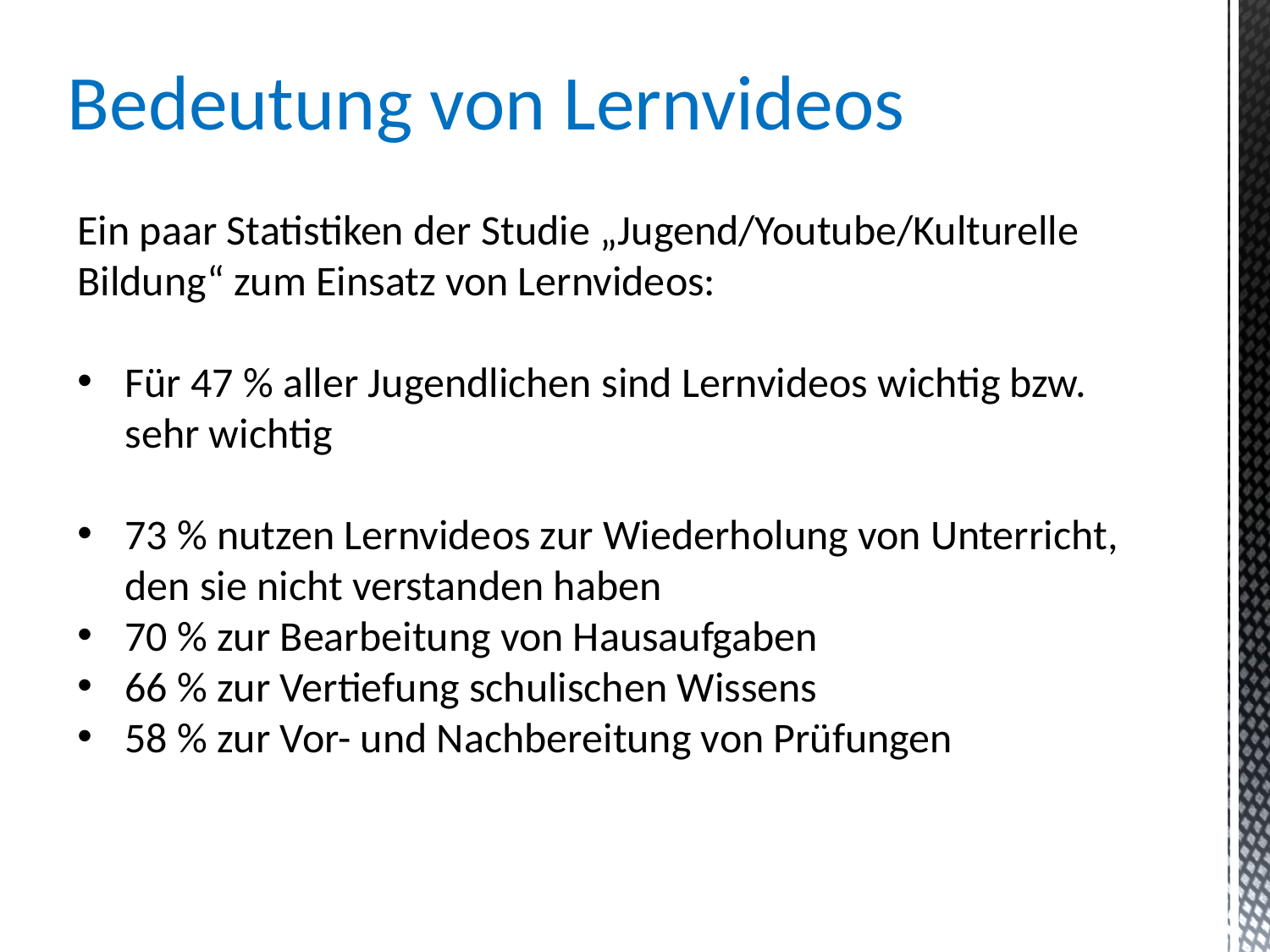

Bedeutung von Lernvideos
Ein paar Statistiken der Studie „Jugend/Youtube/Kulturelle Bildung“ zum Einsatz von Lernvideos:

Für 47 % aller Jugendlichen sind Lernvideos wichtig bzw. sehr wichtig

73 % nutzen Lernvideos zur Wiederholung von Unterricht, den sie nicht verstanden haben
70 % zur Bearbeitung von Hausaufgaben
66 % zur Vertiefung schulischen Wissens
58 % zur Vor- und Nachbereitung von Prüfungen